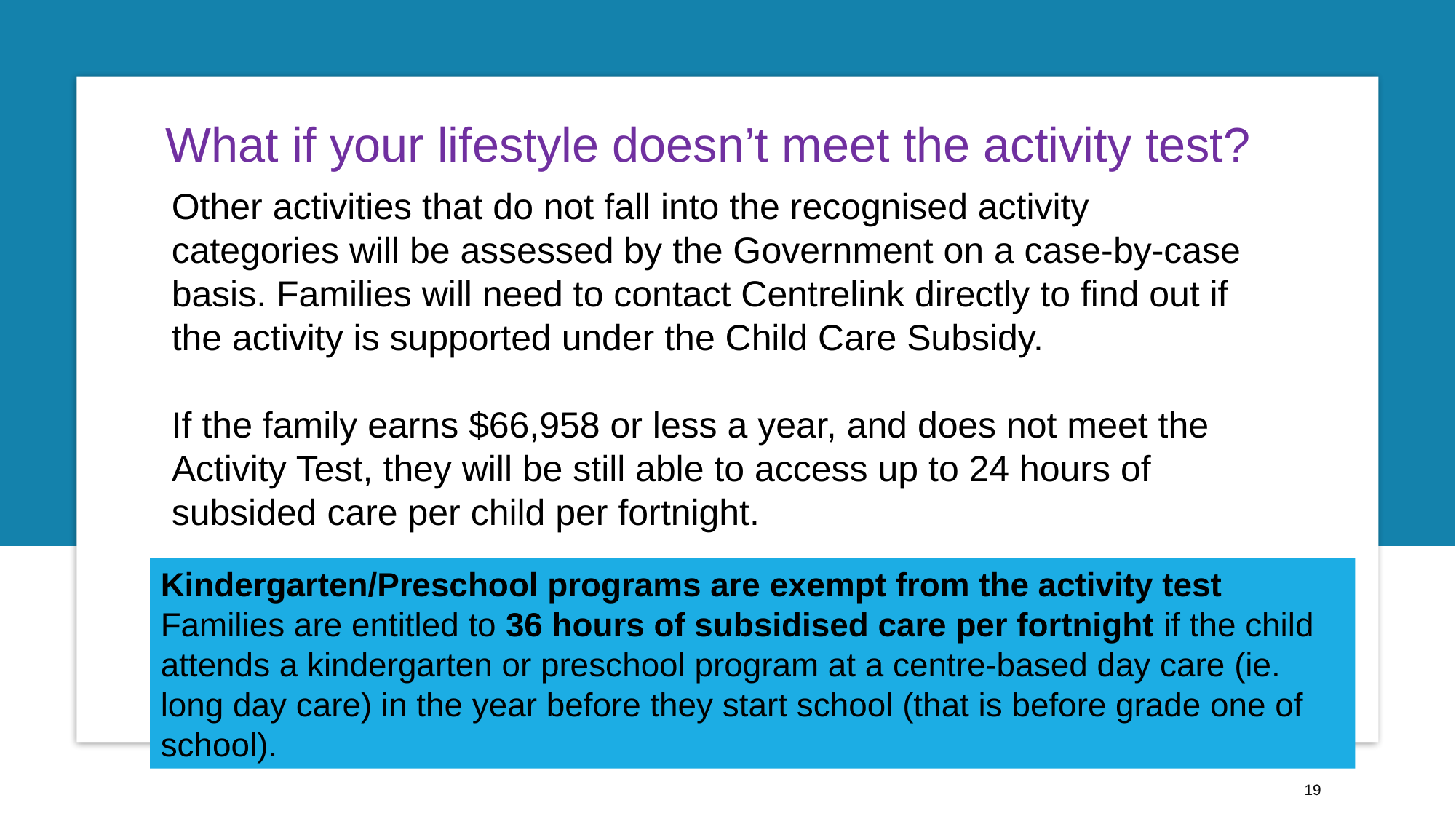

What if your lifestyle doesn’t meet the activity test?
Other activities that do not fall into the recognised activity categories will be assessed by the Government on a case-by-case basis. Families will need to contact Centrelink directly to find out if the activity is supported under the Child Care Subsidy.

If the family earns $66,958 or less a year, and does not meet the Activity Test, they will be still able to access up to 24 hours of subsided care per child per fortnight.

Kindergarten/Preschool programs are exempt from the activity test
Families are entitled to 36 hours of subsidised care per fortnight if the child attends a kindergarten or preschool program at a centre-based day care (ie. long day care) in the year before they start school (that is before grade one of school).
19